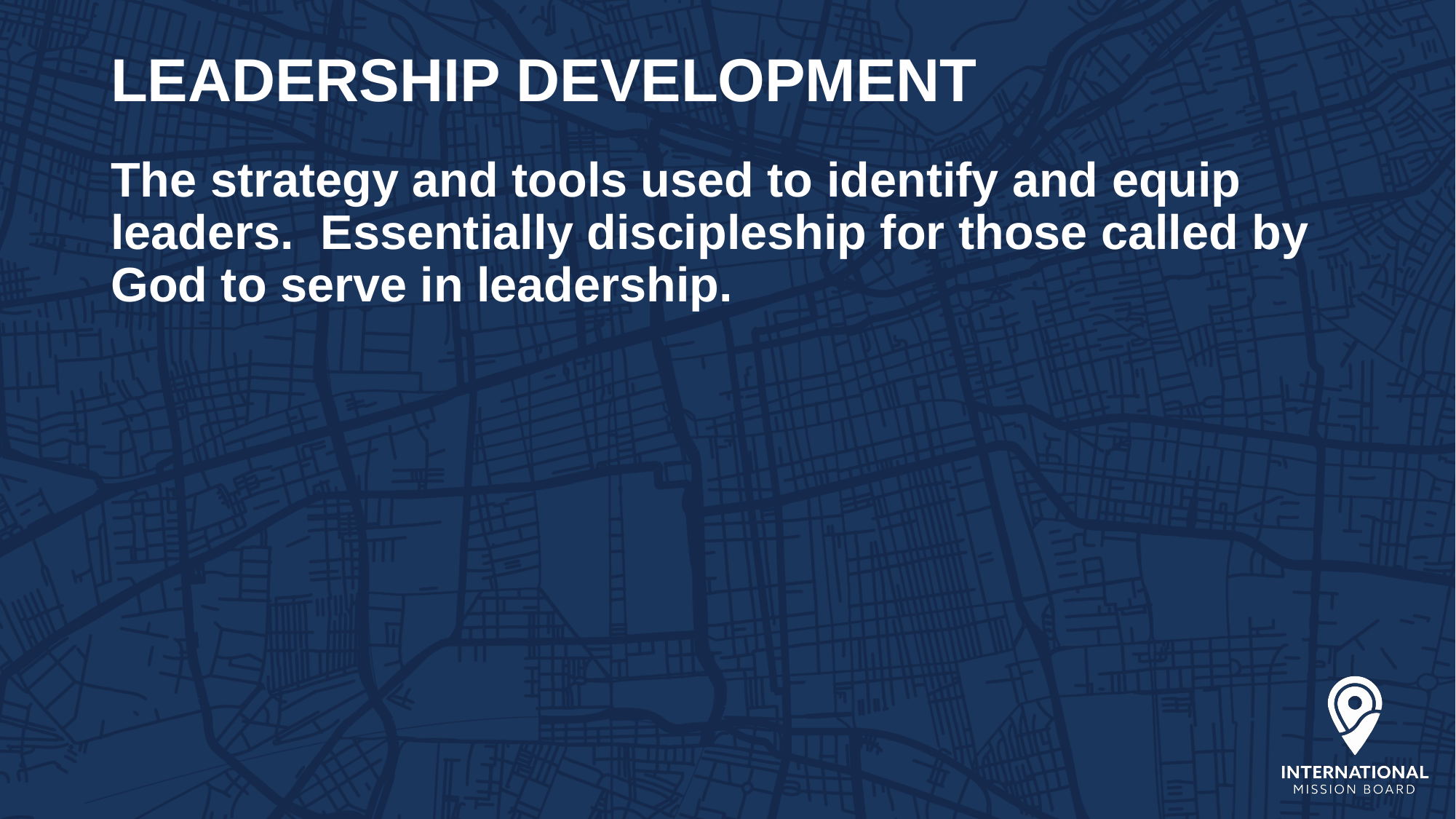

# LEADERSHIP DEVELOPMENT
The strategy and tools used to identify and equip leaders.  Essentially discipleship for those called by God to serve in leadership.